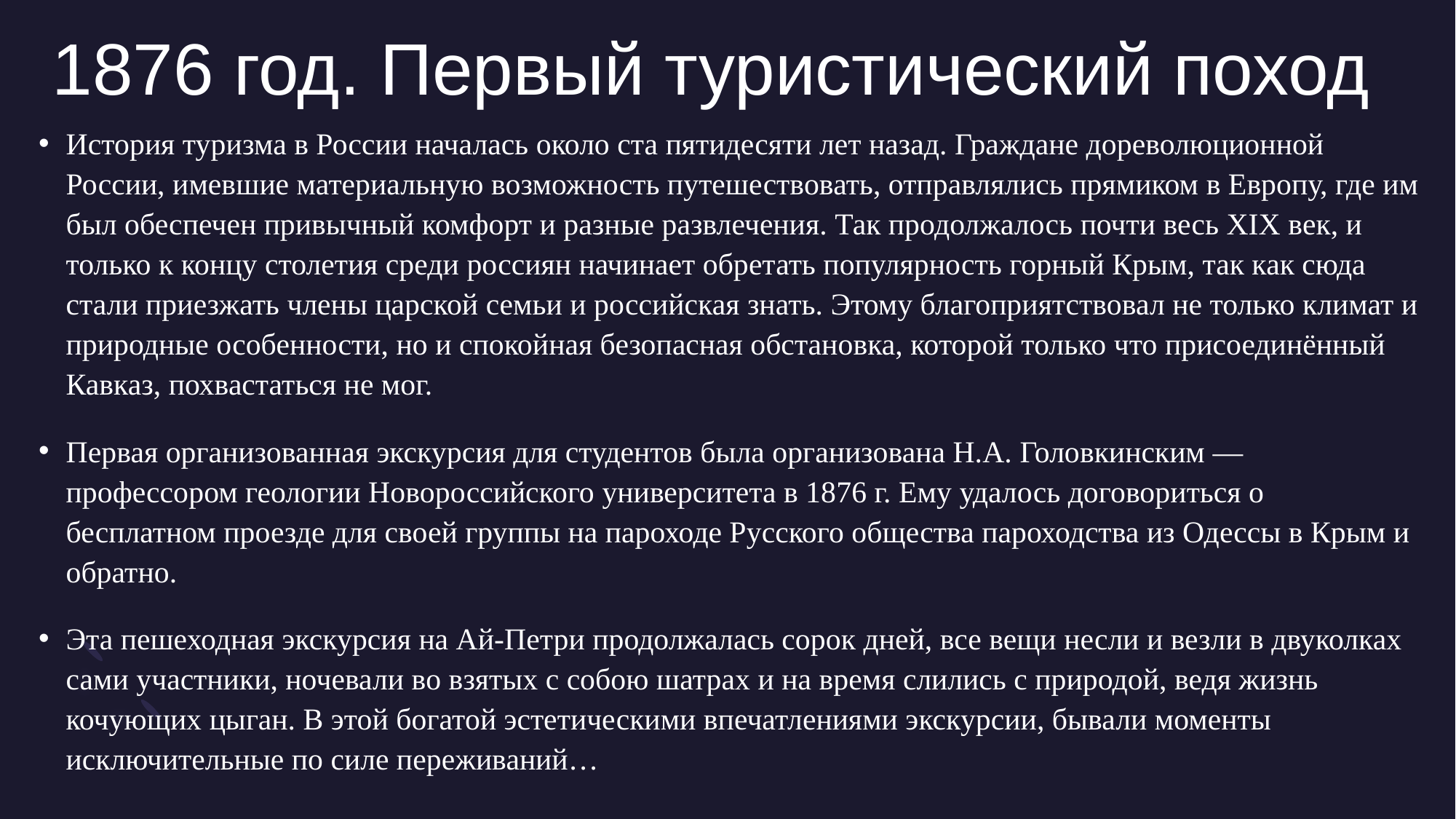

# 1876 год. Первый туристический поход
История туризма в России началась около ста пятидесяти лет назад. Граждане дореволюционной России, имевшие материальную возможность путешествовать, отправлялись прямиком в Европу, где им был обеспечен привычный комфорт и разные развлечения. Так продолжалось почти весь XIX век, и только к концу столетия среди россиян начинает обретать популярность горный Крым, так как сюда стали приезжать члены царской семьи и российская знать. Этому благоприятствовал не только климат и природные особенности, но и спокойная безопасная обстановка, которой только что присоединённый Кавказ, похвастаться не мог.
Первая организованная экскурсия для студентов была организована Н.А. Головкинским — профессором геологии Новороссийского университета в 1876 г. Ему удалось договориться о бесплатном проезде для своей группы на пароходе Русского общества пароходства из Одессы в Крым и обратно.
Эта пешеходная экскурсия на Ай-Петри продолжалась сорок дней, все вещи несли и везли в двуколках сами участники, ночевали во взятых с собою шатрах и на время слились с природой, ведя жизнь кочующих цыган. В этой богатой эстетическими впечатлениями экскурсии, бывали моменты исключительные по силе переживаний…